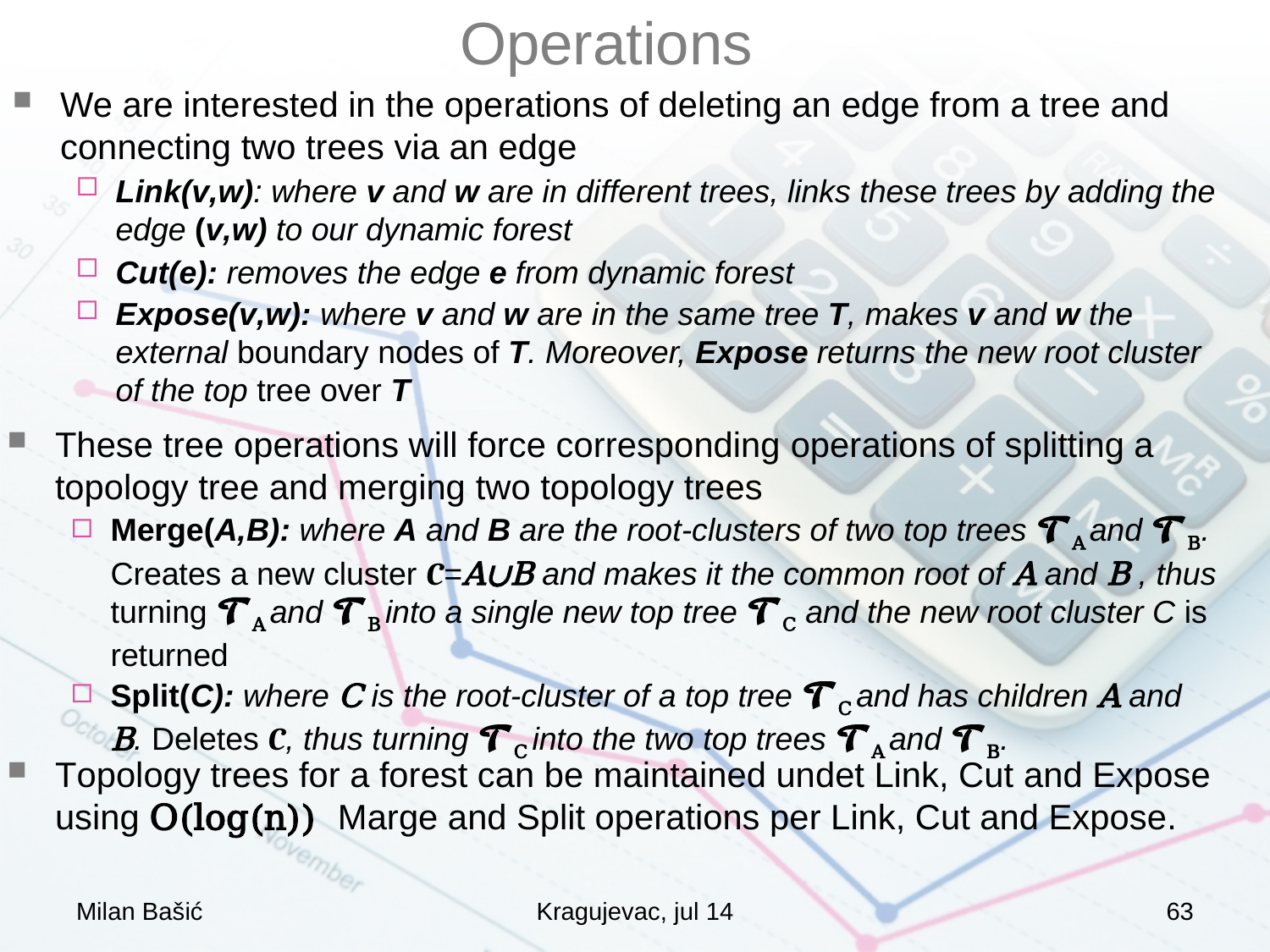

# Operations
We are interested in the operations of deleting an edge from a tree and connecting two trees via an edge
Link(v,w): where v and w are in different trees, links these trees by adding the edge (v,w) to our dynamic forest
Cut(e): removes the edge e from dynamic forest
Expose(v,w): where v and w are in the same tree T, makes v and w the external boundary nodes of T. Moreover, Expose returns the new root cluster of the top tree over T

These tree operations will force corresponding operations of splitting a topology tree and merging two topology trees
Merge(A,B): where A and B are the root-clusters of two top trees 𝓣A and 𝓣B. Creates a new cluster C=A∪B and makes it the common root of A and B , thus turning 𝓣A and 𝓣B into a single new top tree 𝓣C and the new root cluster C is returned
Split(C): where C is the root-cluster of a top tree 𝓣C and has children A and B. Deletes C, thus turning 𝓣C into the two top trees 𝓣A and 𝓣B.

Topology trees for a forest can be maintained undet Link, Cut and Expose using O(log(n))  Marge and Split operations per Link, Cut and Expose.

Milan Bašić
Kragujevac, jul 14
63